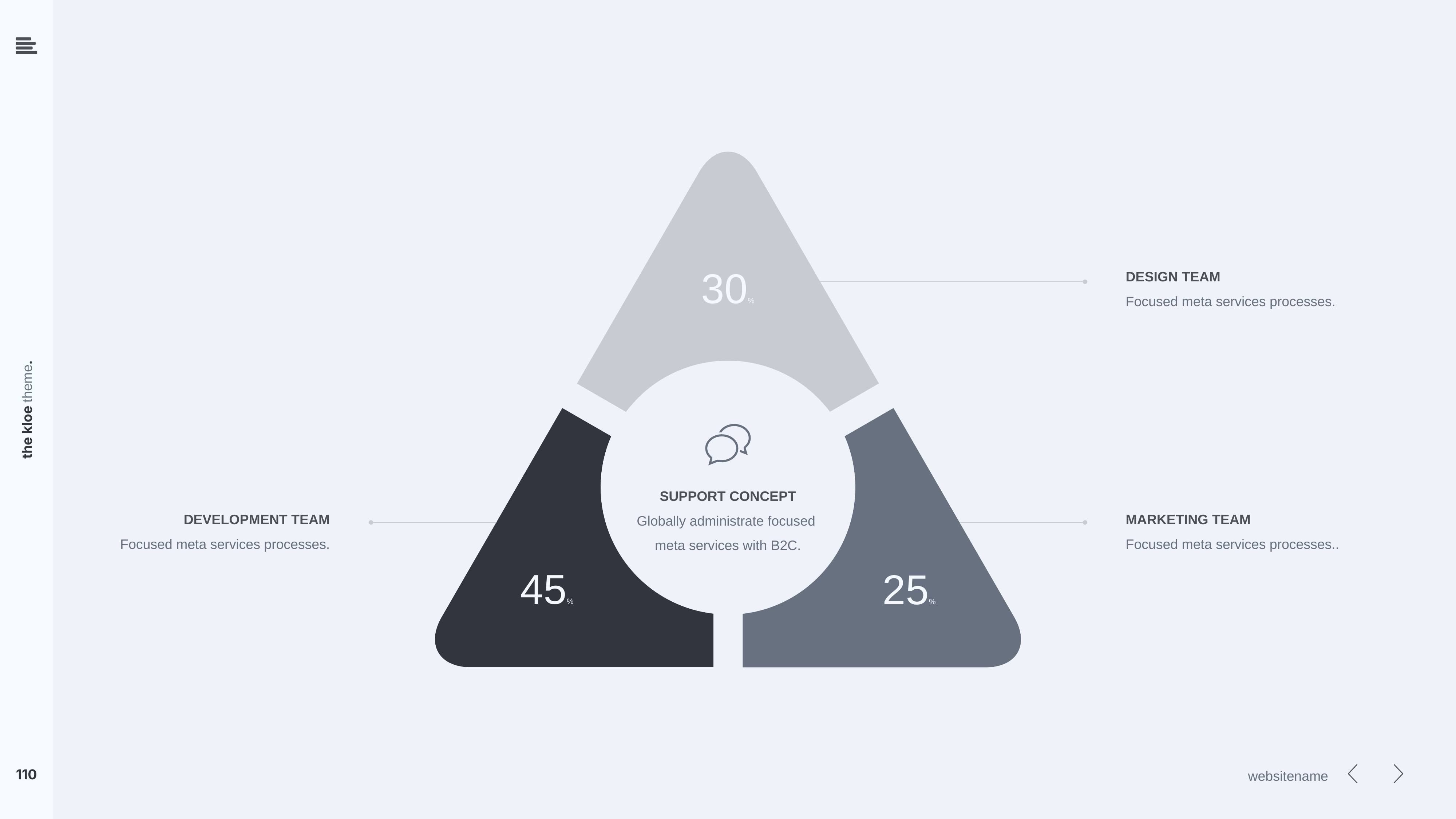

30%
DESIGN TEAM
Focused meta services processes.

45%
25%

SUPPORT CONCEPT
Globally administrate focused
meta services with B2C.
DEVELOPMENT TEAM
Focused meta services processes.
MARKETING TEAM
Focused meta services processes..

110